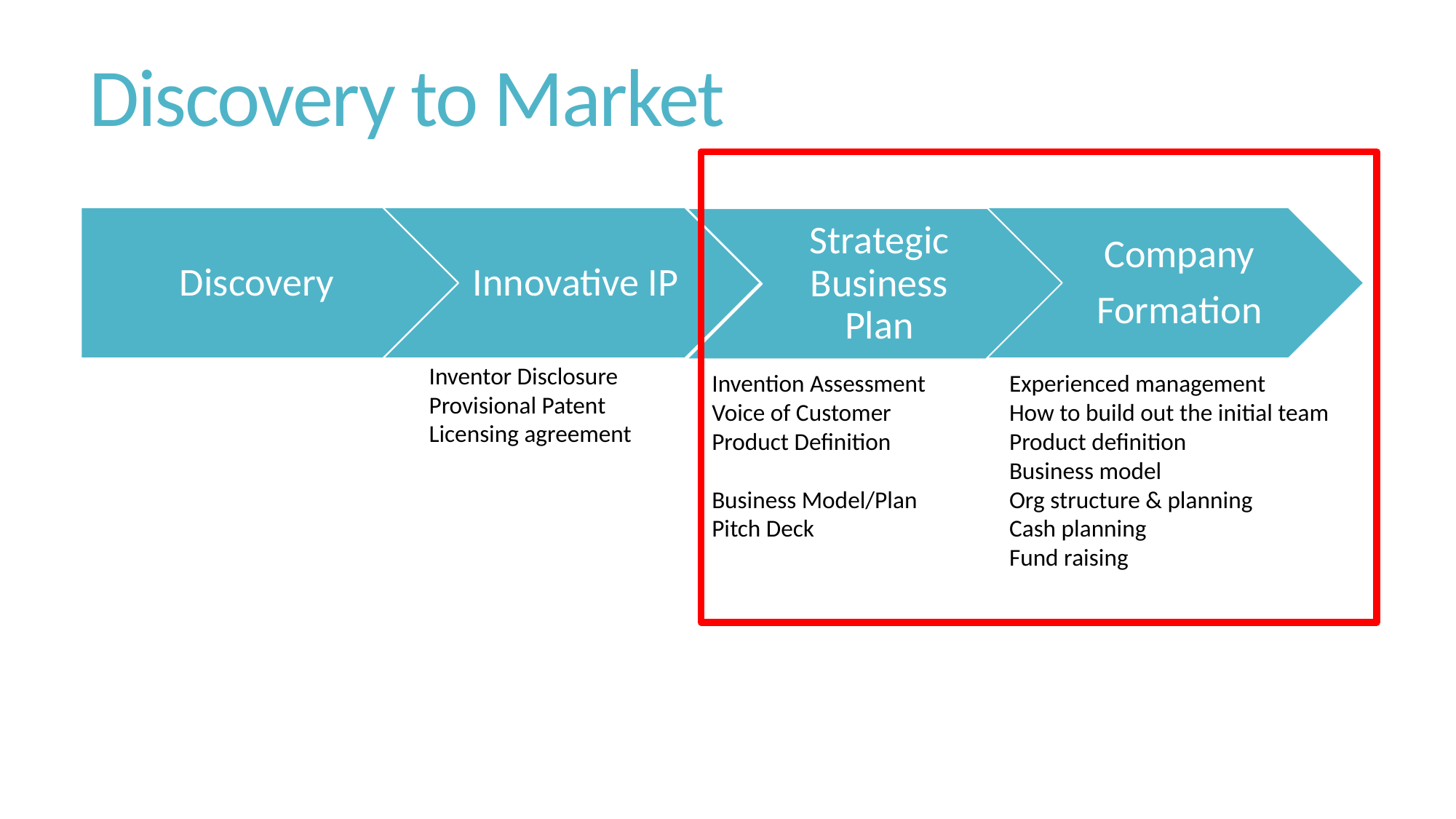

# Discovery to Market

Discovery
Innovative IP
Strategic Business Plan
Company
Formation
Inventor Disclosure
Provisional Patent
Licensing agreement
Invention Assessment
Voice of Customer
Product Definition

Business Model/Plan
Pitch Deck
Experienced management
How to build out the initial team
Product definition
Business model
Org structure & planning
Cash planning
Fund raising